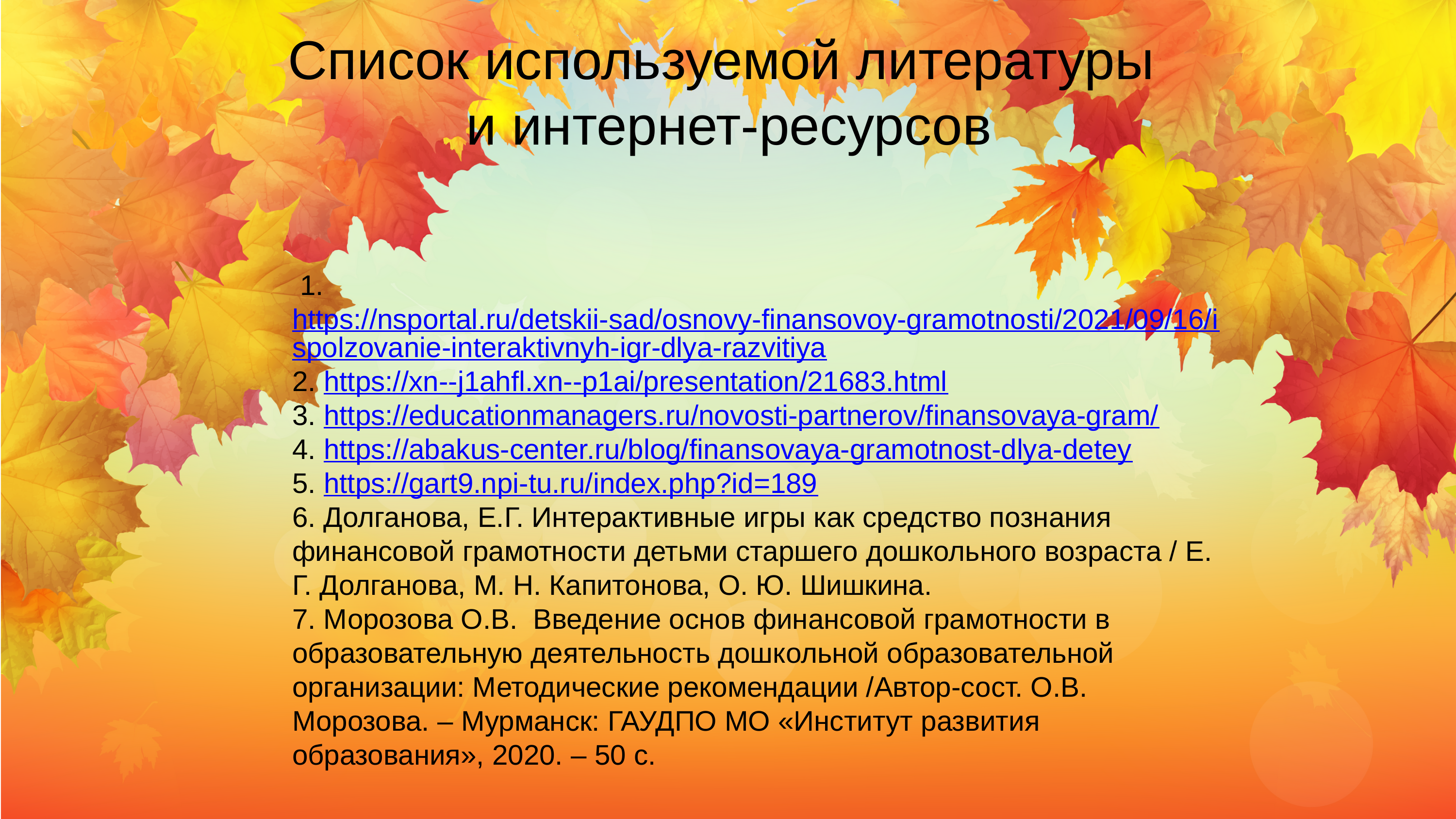

Список используемой литературы
и интернет-ресурсов
 1. https://nsportal.ru/detskii-sad/osnovy-finansovoy-gramotnosti/2021/09/16/ispolzovanie-interaktivnyh-igr-dlya-razvitiya
2. https://xn--j1ahfl.xn--p1ai/presentation/21683.html
3. https://educationmanagers.ru/novosti-partnerov/finansovaya-gram/
4. https://abakus-center.ru/blog/finansovaya-gramotnost-dlya-detey
5. https://gart9.npi-tu.ru/index.php?id=189
6. Долганова, Е.Г. Интерактивные игры как средство познания финансовой грамотности детьми старшего дошкольного возраста / Е. Г. Долганова, М. Н. Капитонова, О. Ю. Шишкина.
7. Морозова О.В.  Введение основ финансовой грамотности в образовательную деятельность дошкольной образовательной организации: Методические рекомендации /Автор-сост. О.В. Морозова. – Мурманск: ГАУДПО МО «Институт развития образования», 2020. – 50 с.